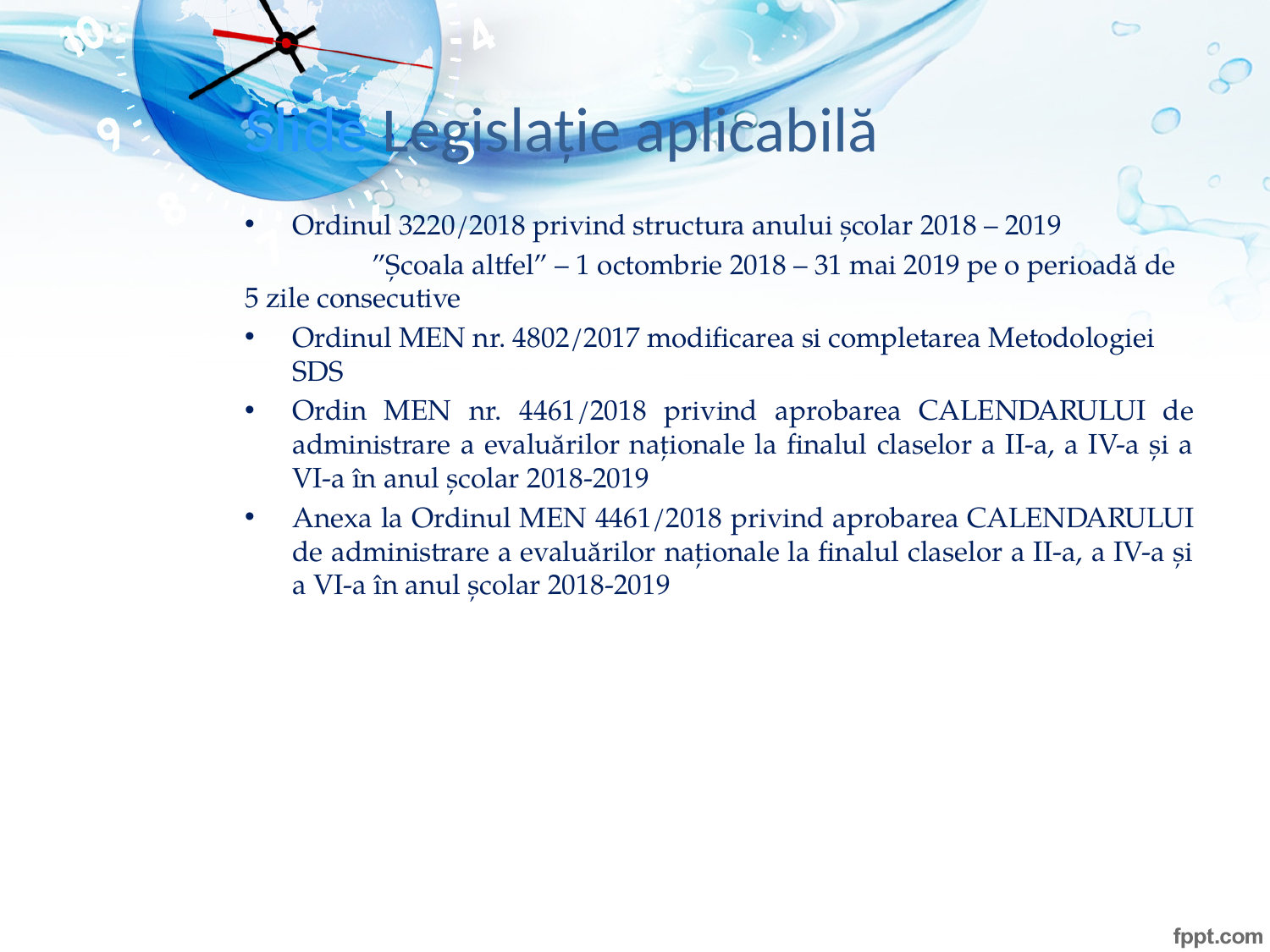

# Slide Legislație aplicabilă
Ordinul 3220/2018 privind structura anului școlar 2018 – 2019
	”Școala altfel” – 1 octombrie 2018 – 31 mai 2019 pe o perioadă de 5 zile consecutive
Ordinul MEN nr. 4802/2017 modificarea si completarea Metodologiei SDS
Ordin MEN nr. 4461/2018 privind aprobarea CALENDARULUI de administrare a evaluărilor naționale la finalul claselor a II-a, a IV-a și a VI-a în anul școlar 2018-2019
Anexa la Ordinul MEN 4461/2018 privind aprobarea CALENDARULUI de administrare a evaluărilor naționale la finalul claselor a II-a, a IV-a și a VI-a în anul școlar 2018-2019